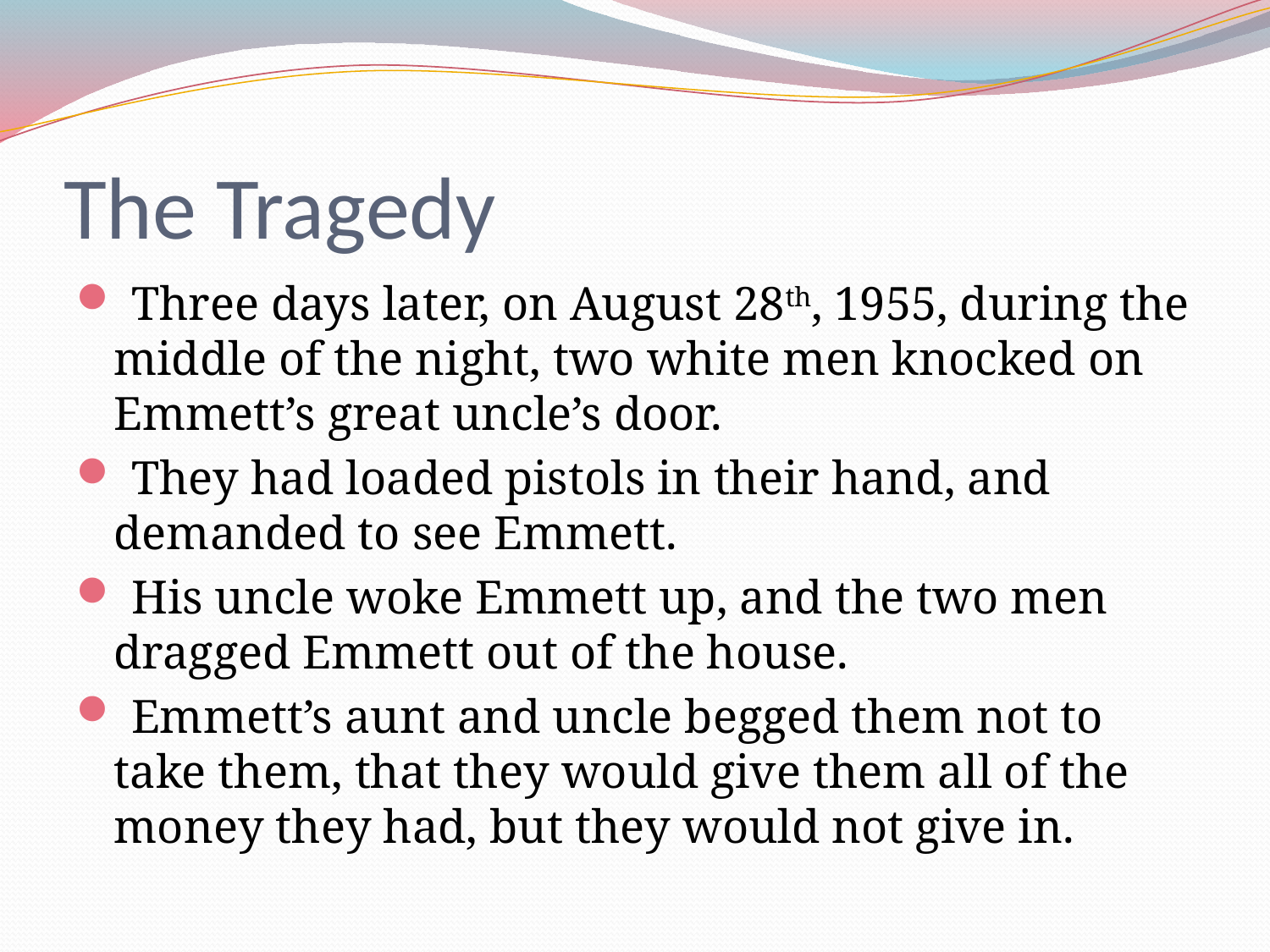

# The Tragedy
 Three days later, on August 28th, 1955, during the middle of the night, two white men knocked on Emmett’s great uncle’s door.
 They had loaded pistols in their hand, and demanded to see Emmett.
 His uncle woke Emmett up, and the two men dragged Emmett out of the house.
 Emmett’s aunt and uncle begged them not to take them, that they would give them all of the money they had, but they would not give in.